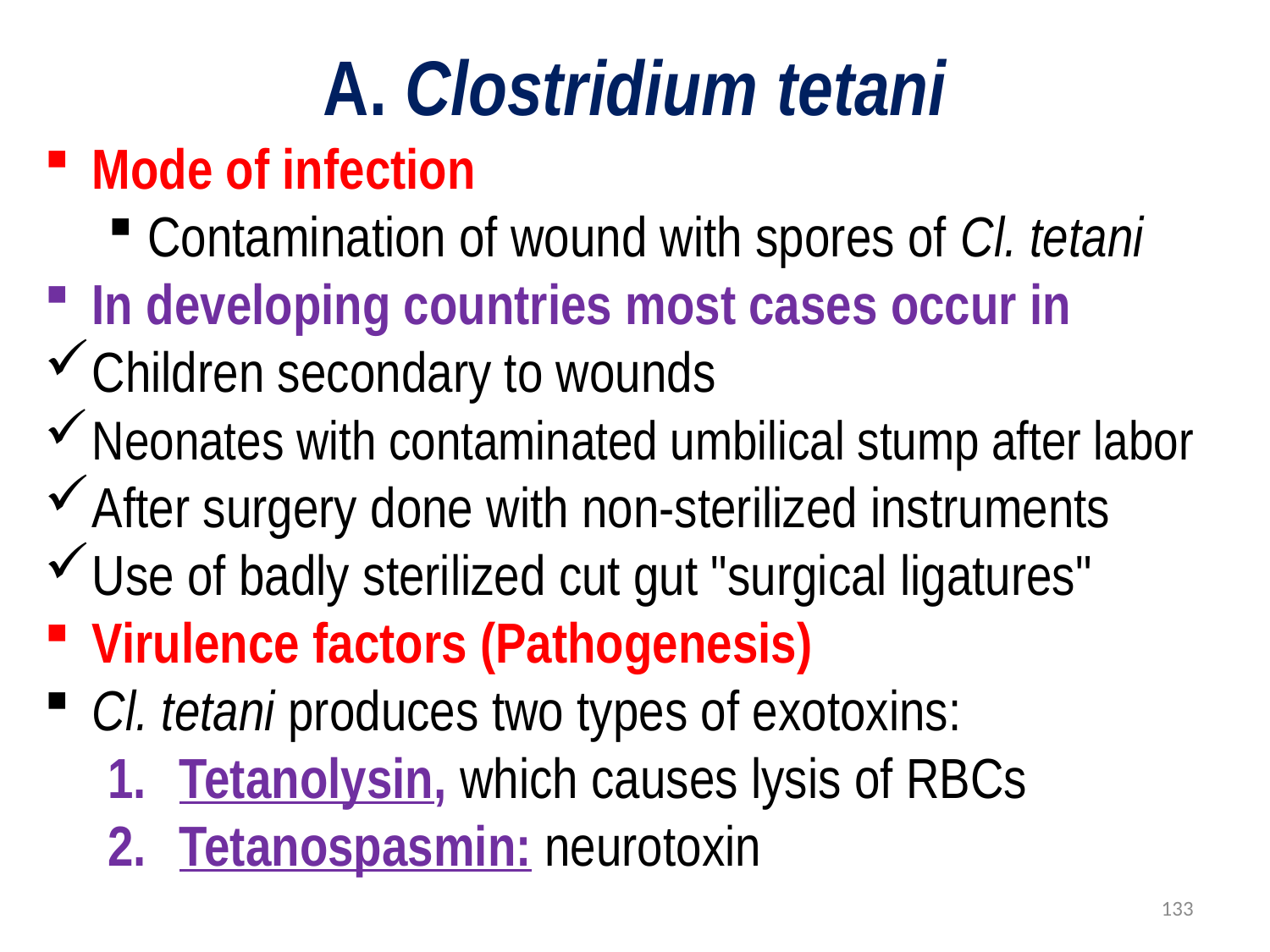

# A. Clostridium tetani
Mode of infection
Contamination of wound with spores of Cl. tetani
In developing countries most cases occur in
Children secondary to wounds
Neonates with contaminated umbilical stump after labor
After surgery done with non-sterilized instruments
Use of badly sterilized cut gut "surgical ligatures"
Virulence factors (Pathogenesis)
Cl. tetani produces two types of exotoxins:
Tetanolysin, which causes lysis of RBCs
Tetanospasmin: neurotoxin

133